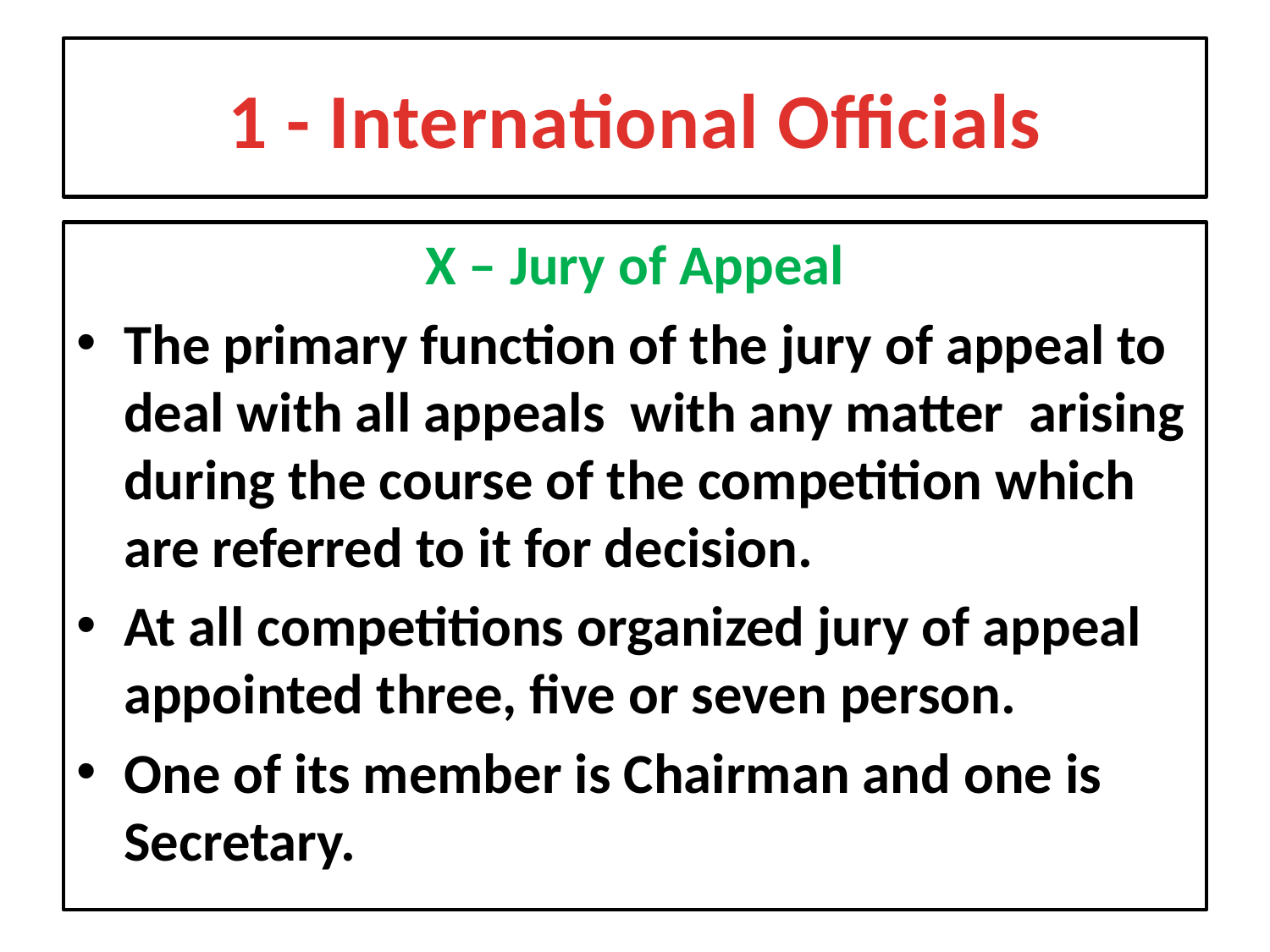

# 1 - International Officials
X – Jury of Appeal
The primary function of the jury of appeal to deal with all appeals  with any matter  arising during the course of the competition which are referred to it for decision.
At all competitions organized jury of appeal  appointed three, five or seven person.
One of its member is Chairman and one is Secretary.